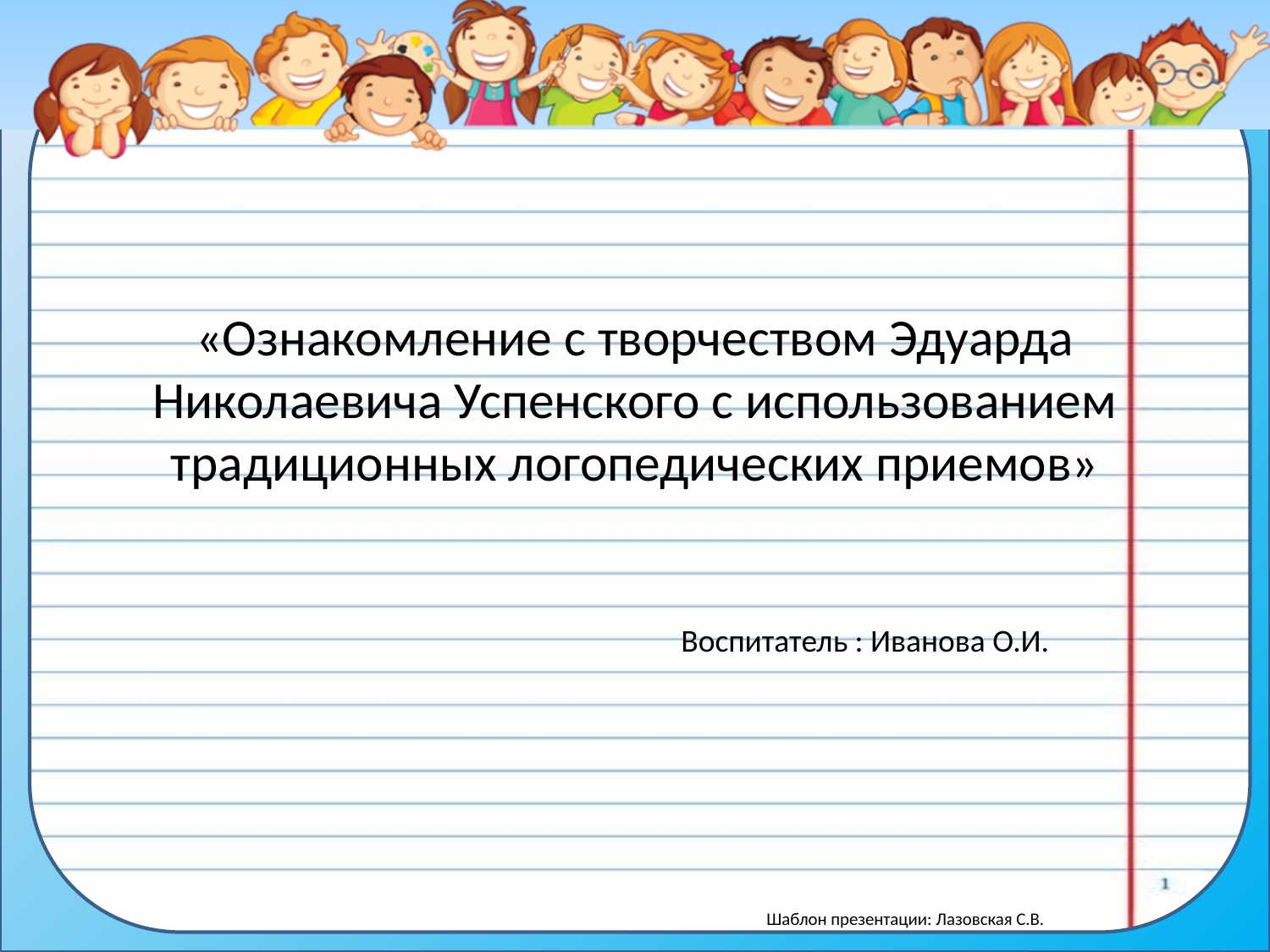

# «Ознакомление с творчеством Эдуарда Николаевича Успенского с использованием традиционных логопедических приемов»

                                                                Воспитатель : Иванова О.И.